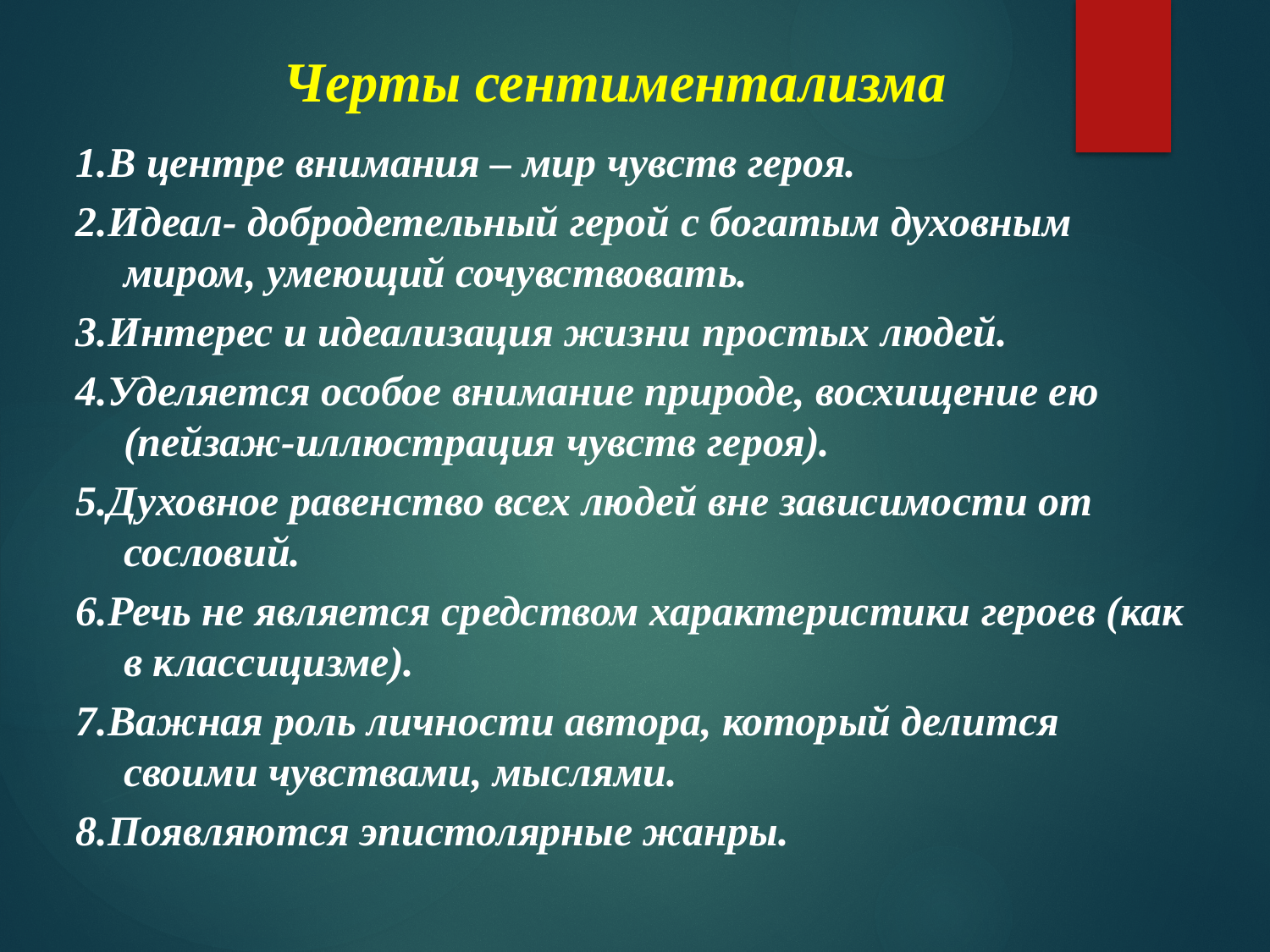

Черты сентиментализма
1.В центре внимания – мир чувств героя.
2.Идеал- добродетельный герой с богатым духовным миром, умеющий сочувствовать.
3.Интерес и идеализация жизни простых людей.
4.Уделяется особое внимание природе, восхищение ею (пейзаж-иллюстрация чувств героя).
5.Духовное равенство всех людей вне зависимости от сословий.
6.Речь не является средством характеристики героев (как в классицизме).
7.Важная роль личности автора, который делится своими чувствами, мыслями.
8.Появляются эпистолярные жанры.